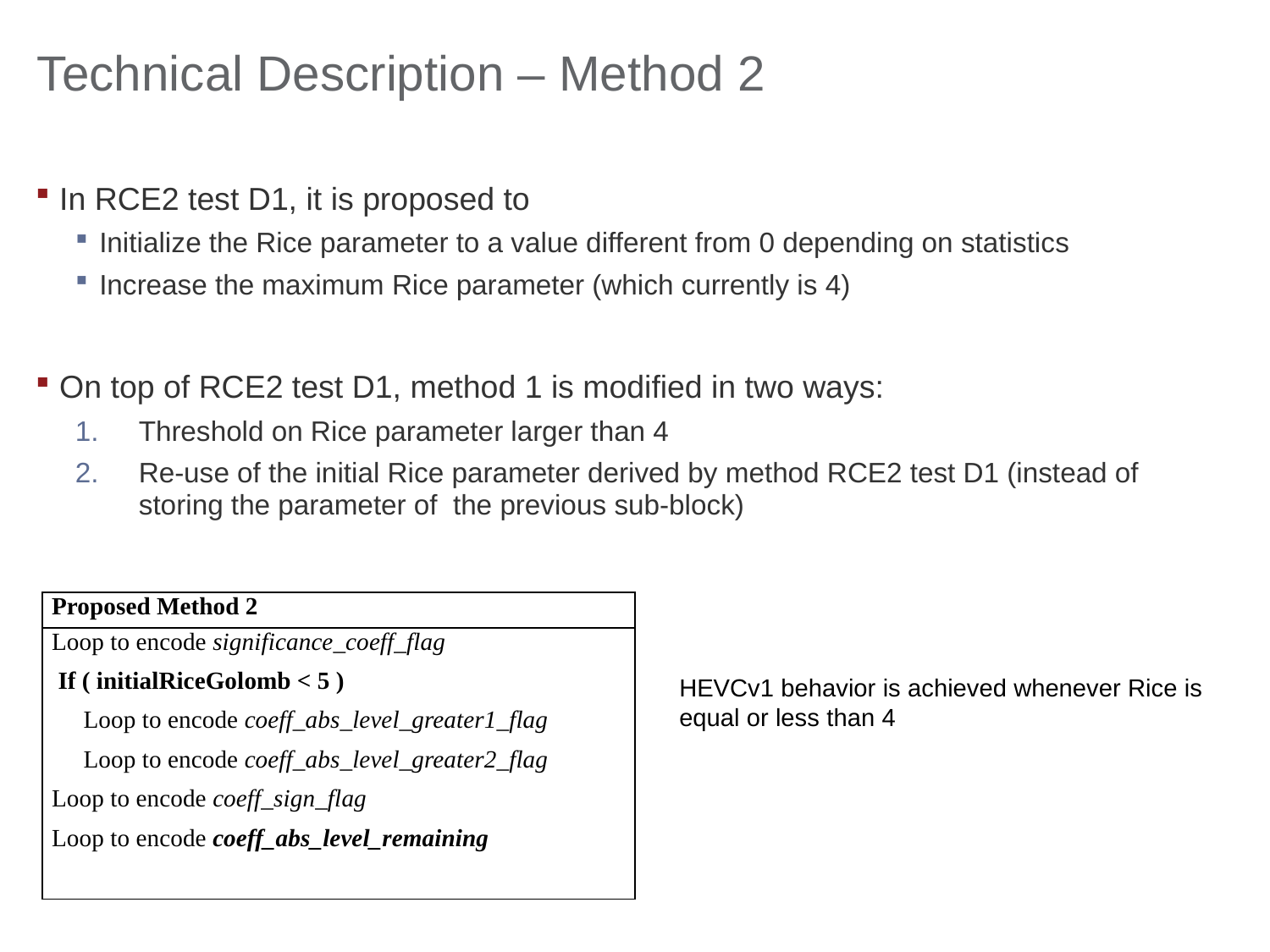

# Technical Description – Method 2

In RCE2 test D1, it is proposed to
Initialize the Rice parameter to a value different from 0 depending on statistics
Increase the maximum Rice parameter (which currently is 4)

On top of RCE2 test D1, method 1 is modified in two ways:
Threshold on Rice parameter larger than 4
Re-use of the initial Rice parameter derived by method RCE2 test D1 (instead of storing the parameter of  the previous sub-block)

| Proposed Method 2 |
| --- |
| Loop to encode significance\_coeff\_flag If ( initialRiceGolomb < 5 ) Loop to encode coeff\_abs\_level\_greater1\_flag Loop to encode coeff\_abs\_level\_greater2\_flag Loop to encode coeff\_sign\_flag Loop to encode coeff\_abs\_level\_remaining |
HEVCv1 behavior is achieved whenever Rice is equal or less than 4